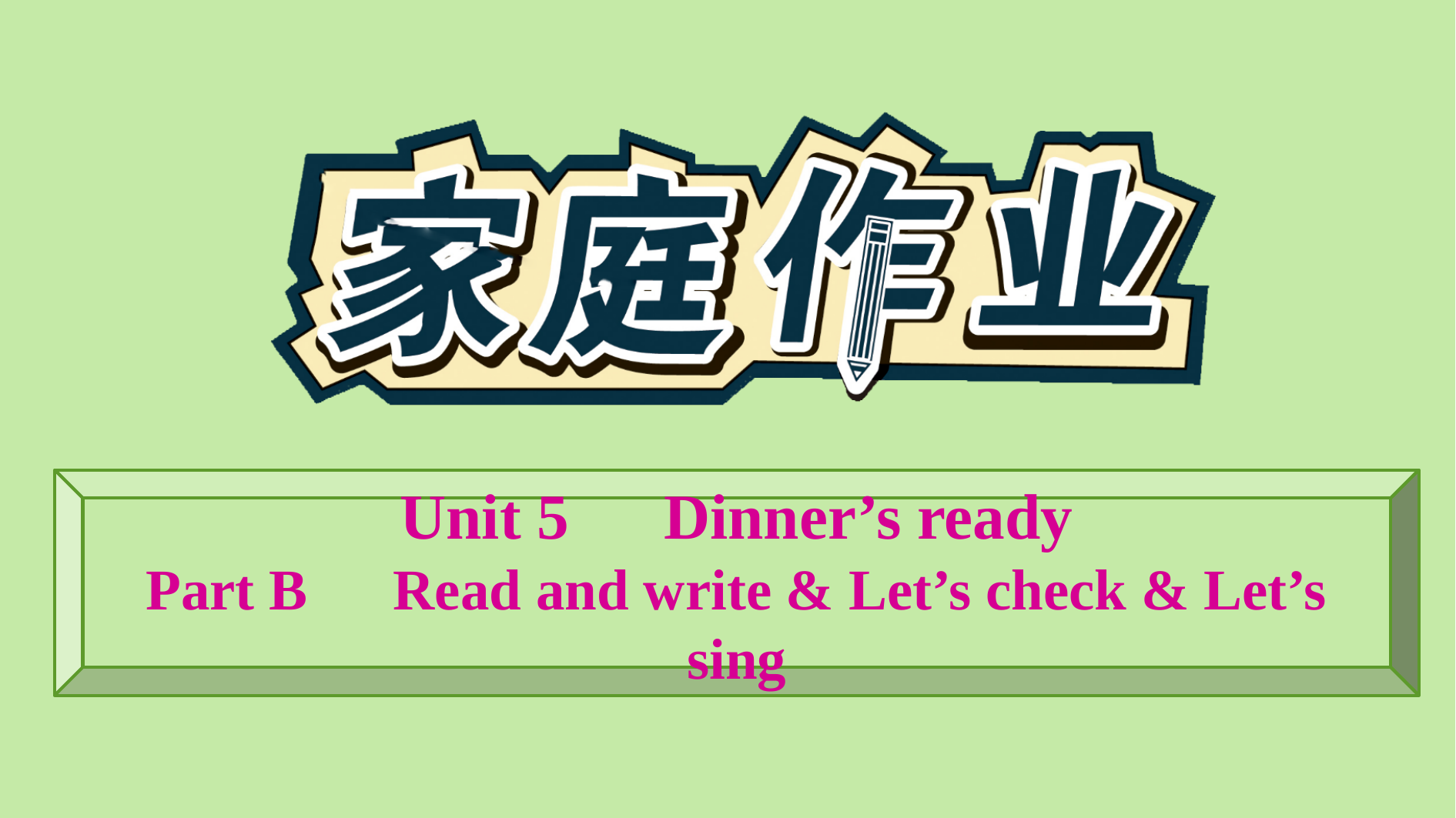

Unit 5　Dinner’s ready
Part B　Read and write & Let’s check & Let’s sing